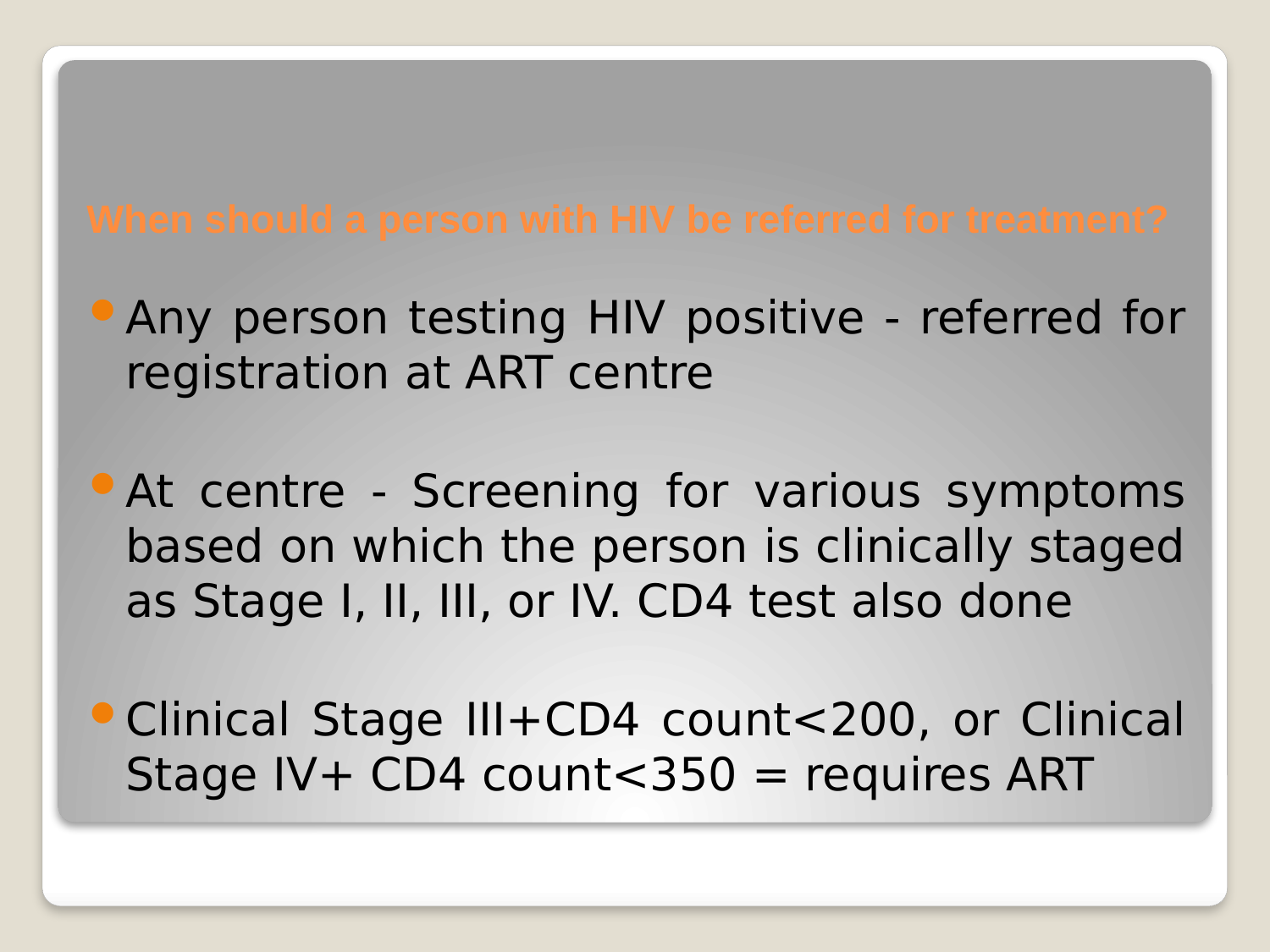

# When should a person with HIV be referred for treatment?
Any person testing HIV positive - referred for registration at ART centre

At centre - Screening for various symptoms based on which the person is clinically staged as Stage I, II, III, or IV. CD4 test also done

Clinical Stage III+CD4 count<200, or Clinical Stage IV+ CD4 count<350 = requires ART